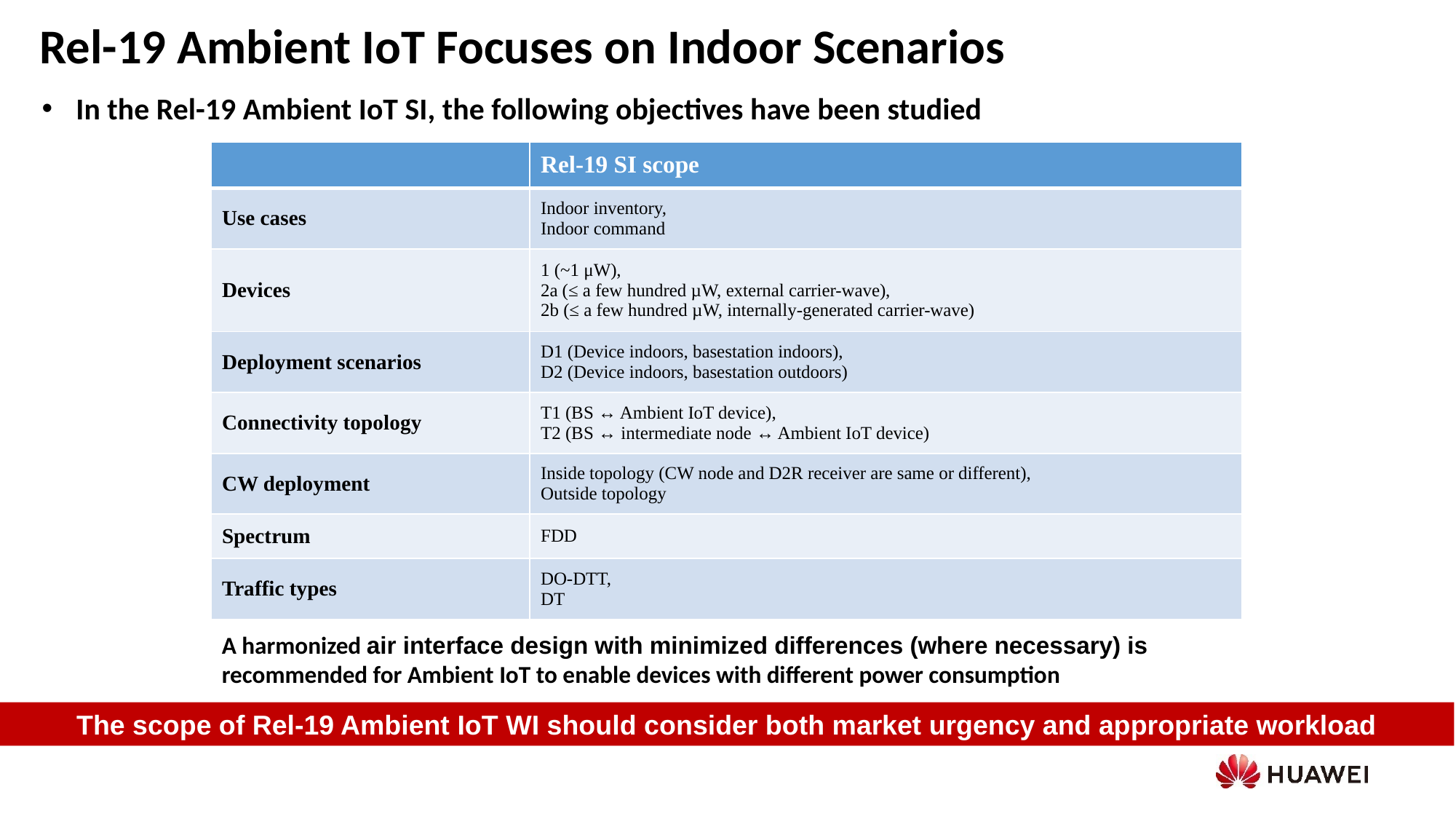

Rel-19 Ambient IoT Focuses on Indoor Scenarios
In the Rel-19 Ambient IoT SI, the following objectives have been studied
|  | Rel-19 SI scope |
| --- | --- |
| Use cases | Indoor inventory, Indoor command |
| Devices | 1 (~1 μW), 2a (≤ a few hundred µW, external carrier-wave), 2b (≤ a few hundred µW, internally-generated carrier-wave) |
| Deployment scenarios | D1 (Device indoors, basestation indoors), D2 (Device indoors, basestation outdoors) |
| Connectivity topology | T1 (BS ↔ Ambient IoT device), T2 (BS ↔ intermediate node ↔ Ambient IoT device) |
| CW deployment | Inside topology (CW node and D2R receiver are same or different), Outside topology |
| Spectrum | FDD |
| Traffic types | DO-DTT, DT |
A harmonized air interface design with minimized differences (where necessary) is recommended for Ambient IoT to enable devices with different power consumption
The scope of Rel-19 Ambient IoT WI should consider both market urgency and appropriate workload